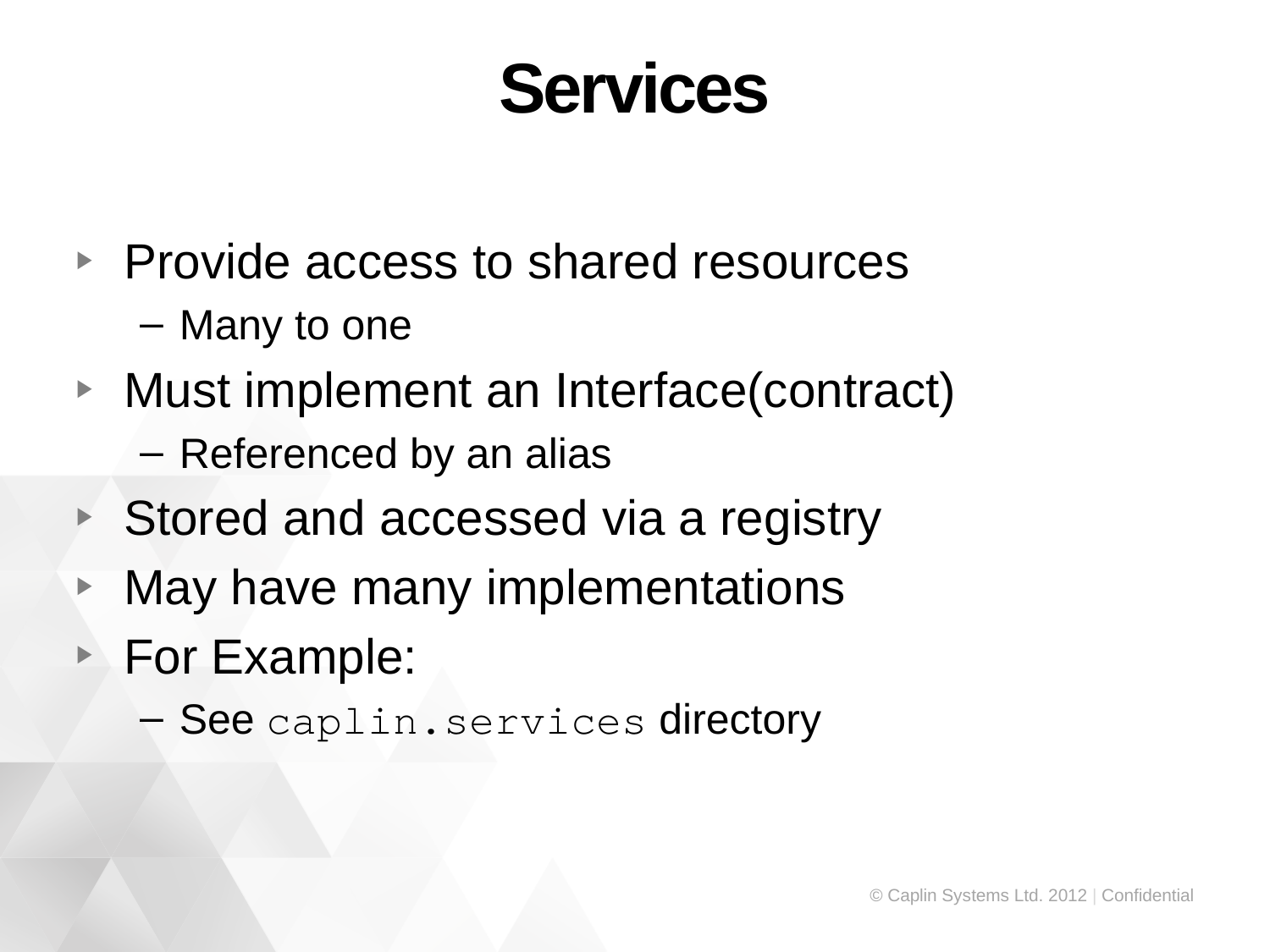

# Services
Provide access to shared resources
Many to one
Must implement an Interface(contract)
Referenced by an alias
Stored and accessed via a registry
May have many implementations
For Example:
See caplin.services directory